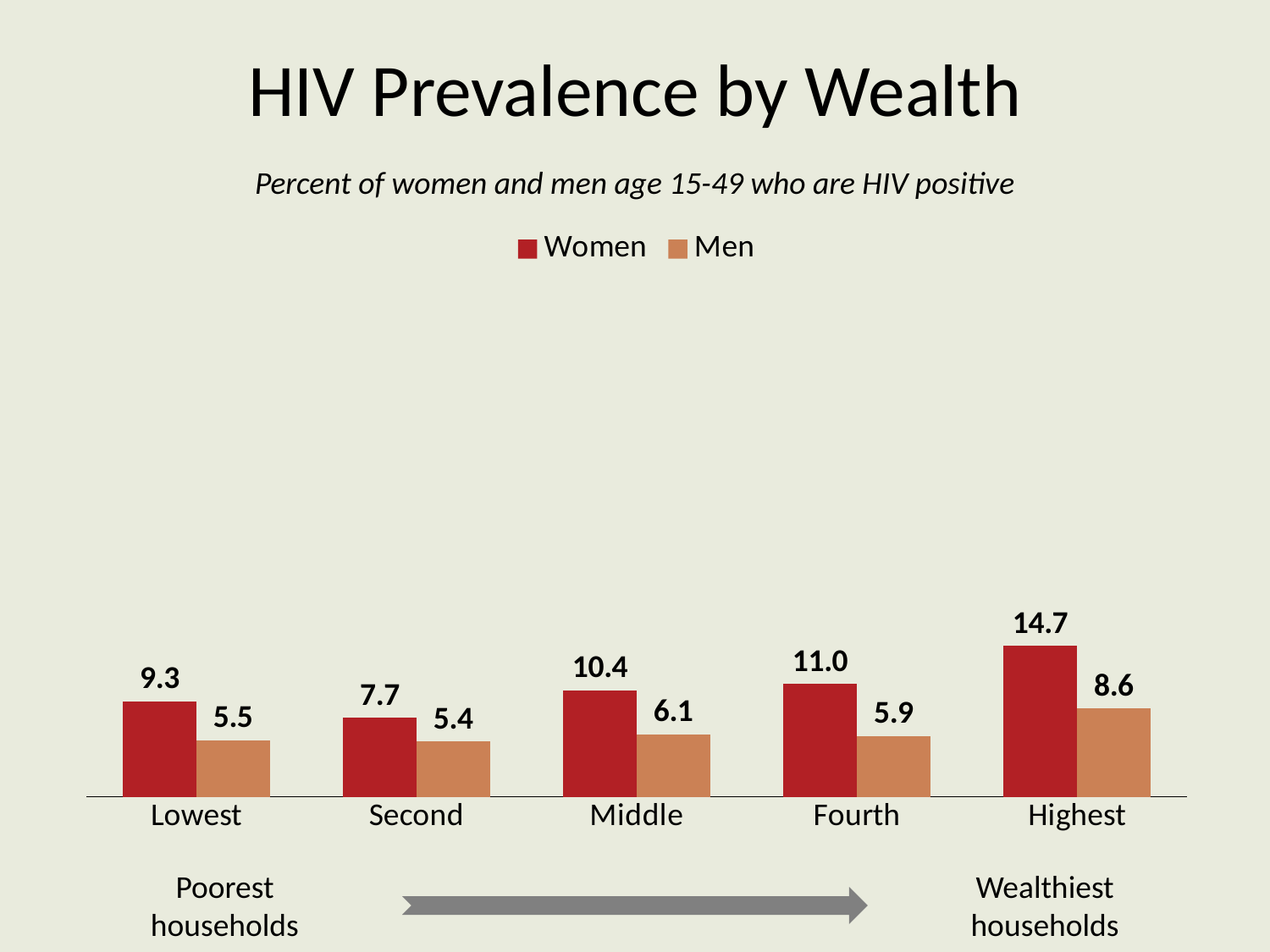

# HIV Prevalence by Wealth
Percent of women and men age 15-49 who are HIV positive

### Chart

| Category | Women | Men |
|---|---|---|
| Lowest | 9.3 | 5.5 |
| Second | 7.7 | 5.4 |
| Middle | 10.4 | 6.1 |
| Fourth | 11.0 | 5.9 |
| Highest | 14.7 | 8.6 |
Poorest households
Wealthiest households